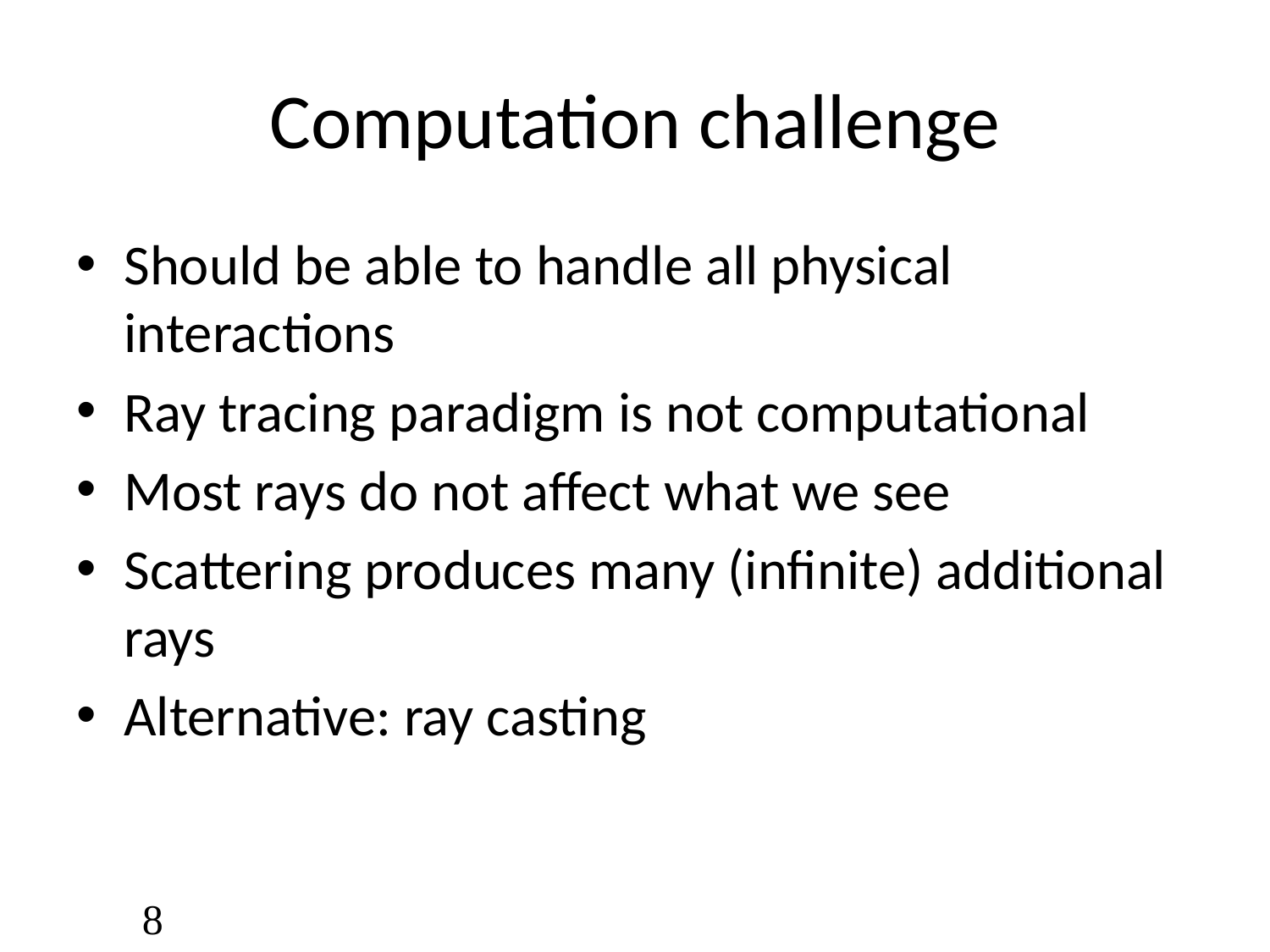

# Computation challenge
Should be able to handle all physical interactions
Ray tracing paradigm is not computational
Most rays do not affect what we see
Scattering produces many (infinite) additional rays
Alternative: ray casting
8